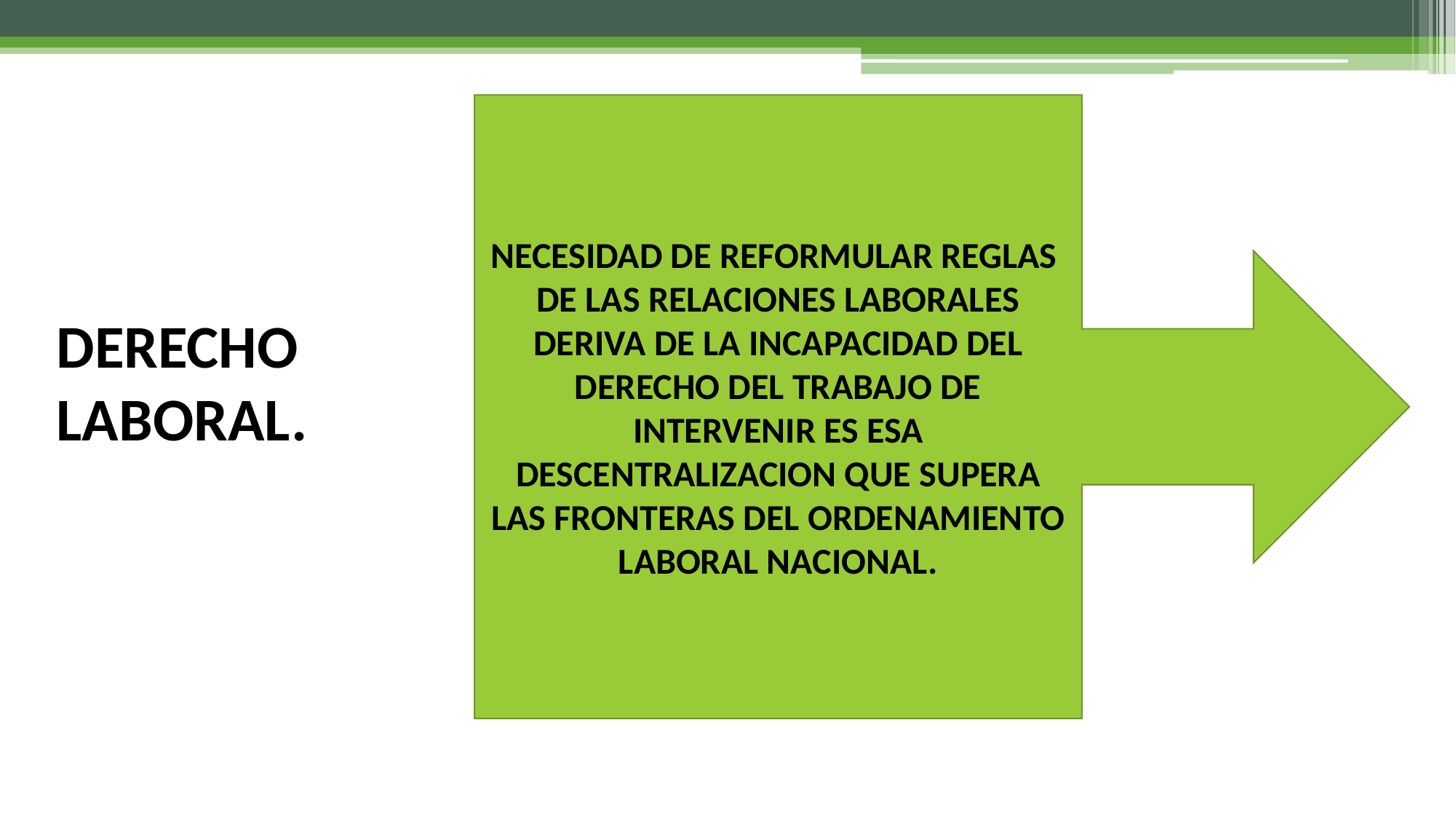

NECESIDAD DE REFORMULAR REGLAS  DE LAS RELACIONES LABORALES DERIVA DE LA INCAPACIDAD DEL DERECHO DEL TRABAJO DE INTERVENIR ES ESA DESCENTRALIZACION QUE SUPERA LAS FRONTERAS DEL ORDENAMIENTO LABORAL NACIONAL.
DERECHO LABORAL.